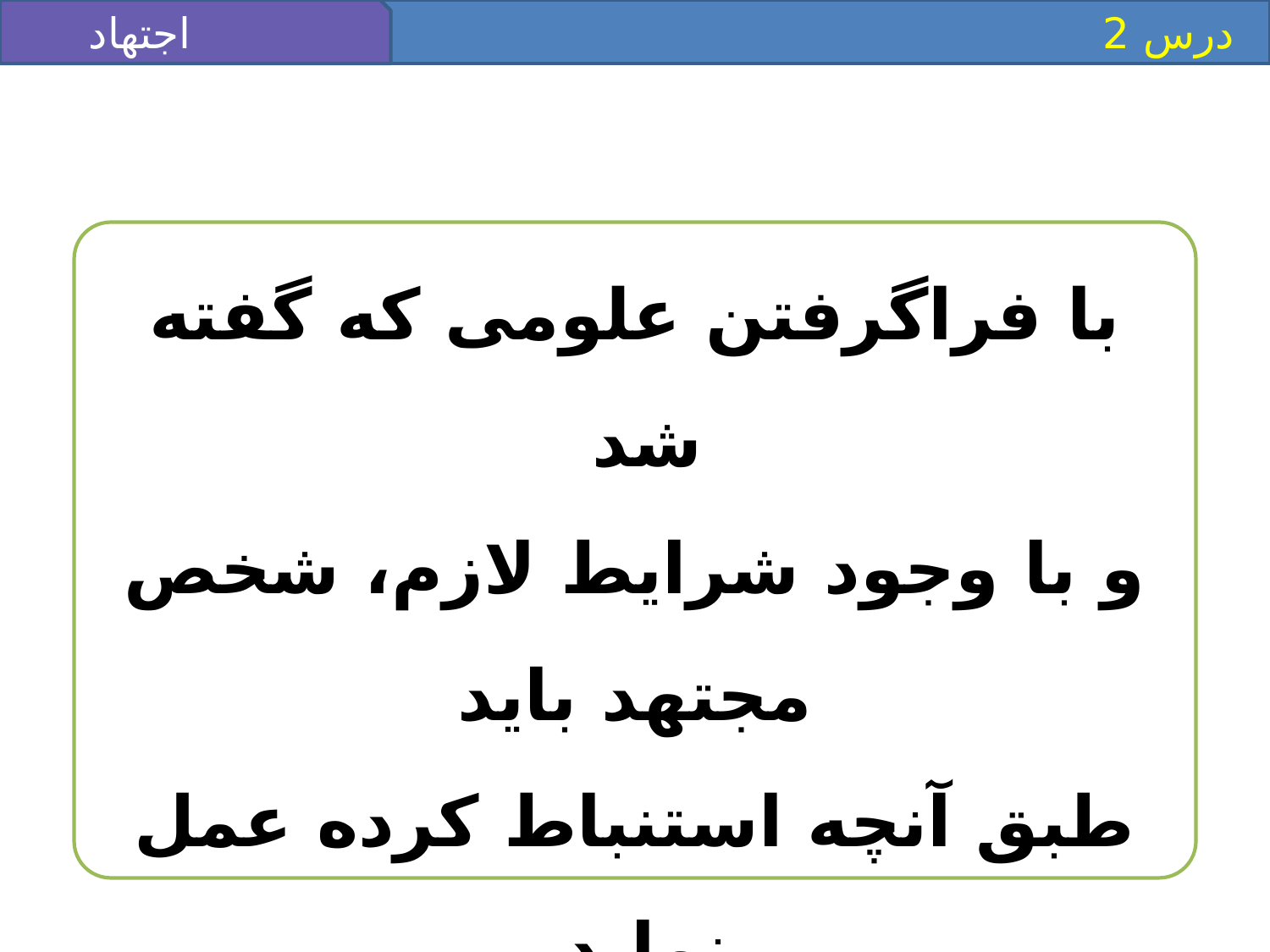

اجتهاد
 درس 2
با فراگرفتن علومى كه گفته شد
و با وجود شرايط لازم، شخص مجتهد بايد
طبق آنچه استنباط كرده عمل نمايد
و چنانچه در استنباط خود اشتباه كرده باشد
معذور است.